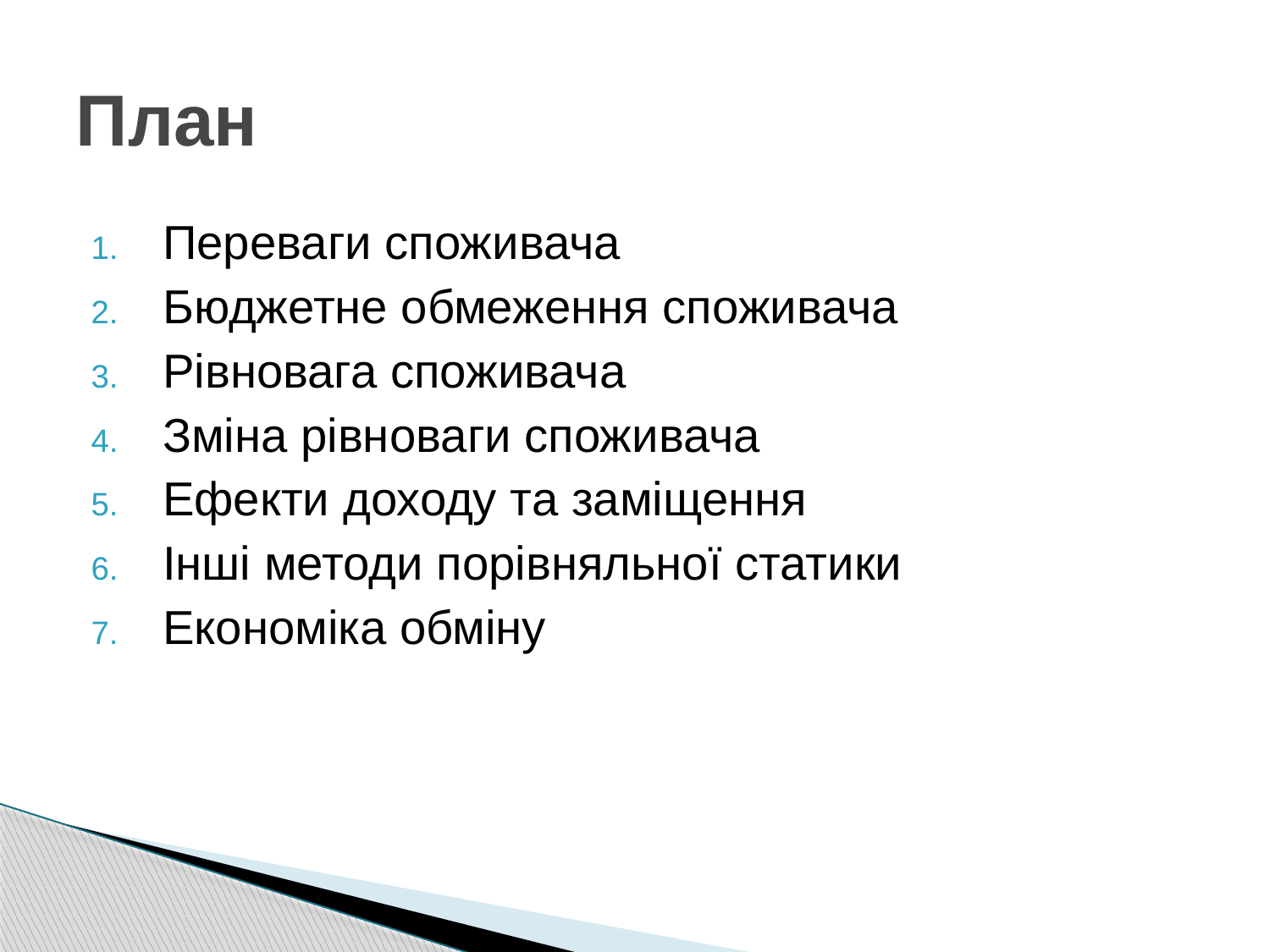

# План
Переваги споживача
Бюджетне обмеження споживача
Рівновага споживача
Зміна рівноваги споживача
Ефекти доходу та заміщення
Інші методи порівняльної статики
Економіка обміну